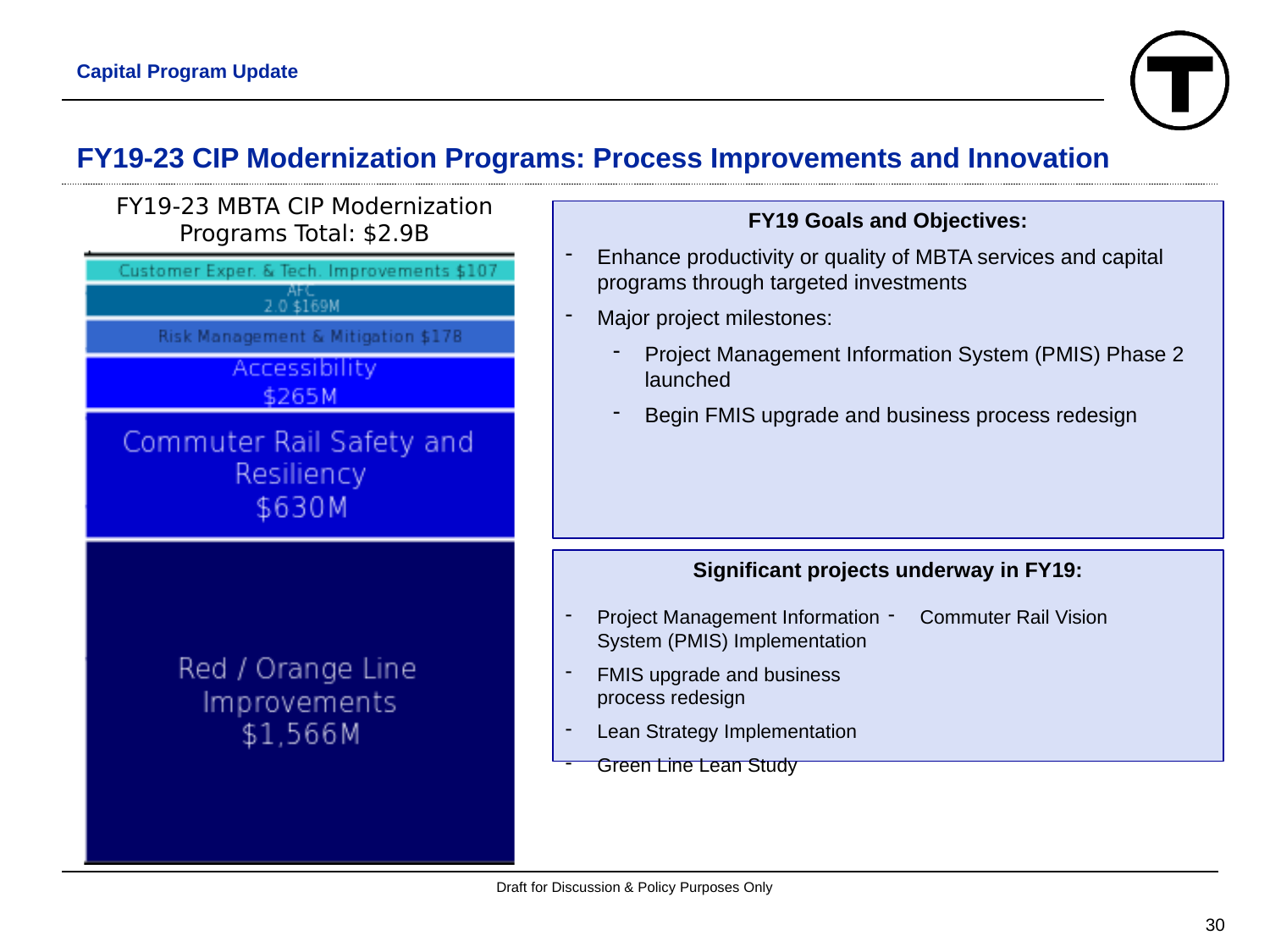

Capital Program Update
# FY19-23 CIP Modernization Programs: Process Improvements and Innovation
FY19-23 MBTA CIP Modernization Programs Total: $2.9B
FY19 Goals and Objectives:
Enhance productivity or quality of MBTA services and capital programs through targeted investments
Major project milestones:
Project Management Information System (PMIS) Phase 2 launched
Begin FMIS upgrade and business process redesign

Significant projects underway in FY19:

Project Management Information System (PMIS) Implementation
FMIS upgrade and business process redesign
Lean Strategy Implementation
Green Line Lean Study
Commuter Rail Vision